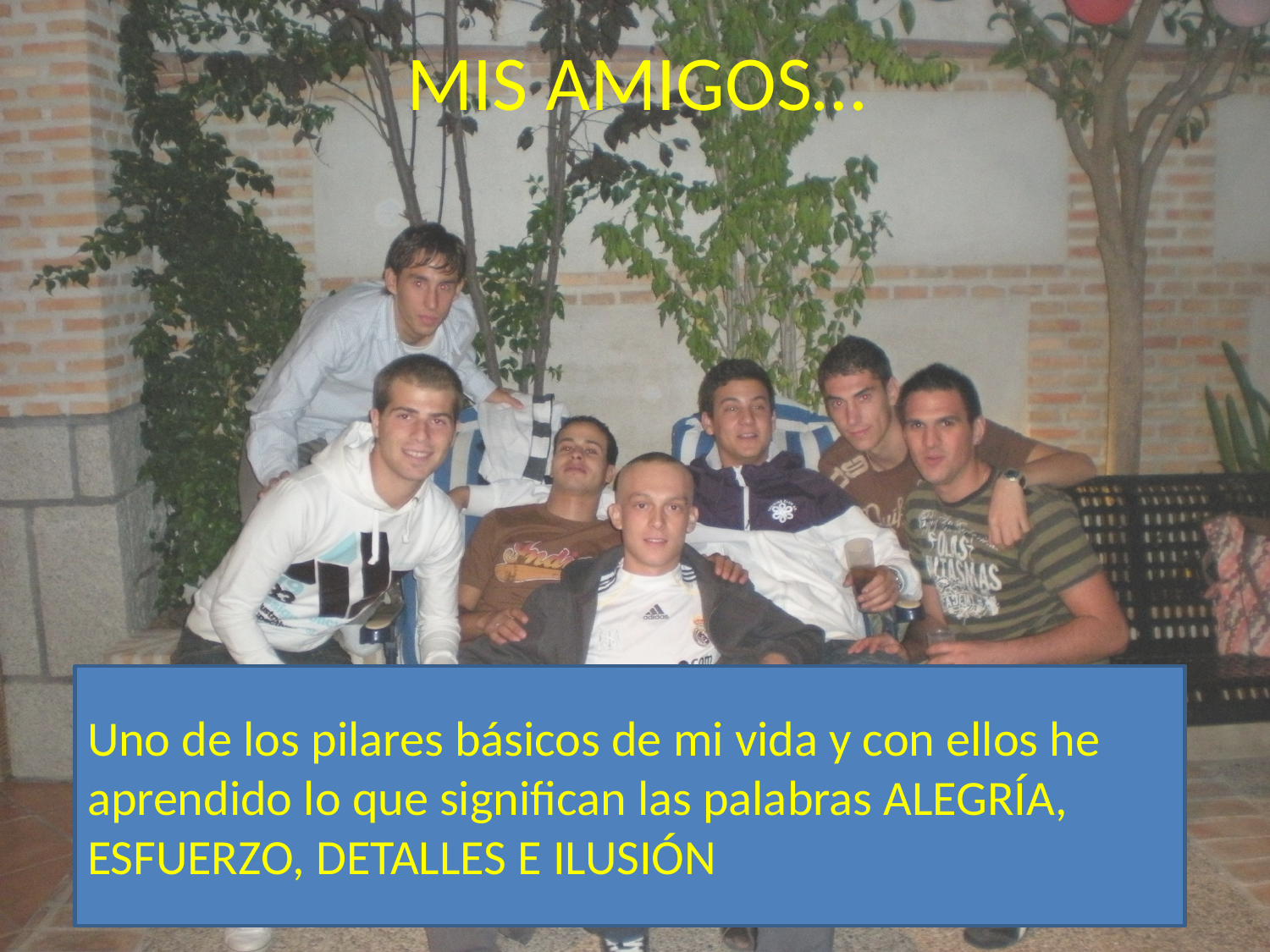

# MIS AMIGOS…
Uno de los pilares básicos de mi vida y con ellos he aprendido lo que significan las palabras ALEGRÍA, ESFUERZO, DETALLES E ILUSIÓN